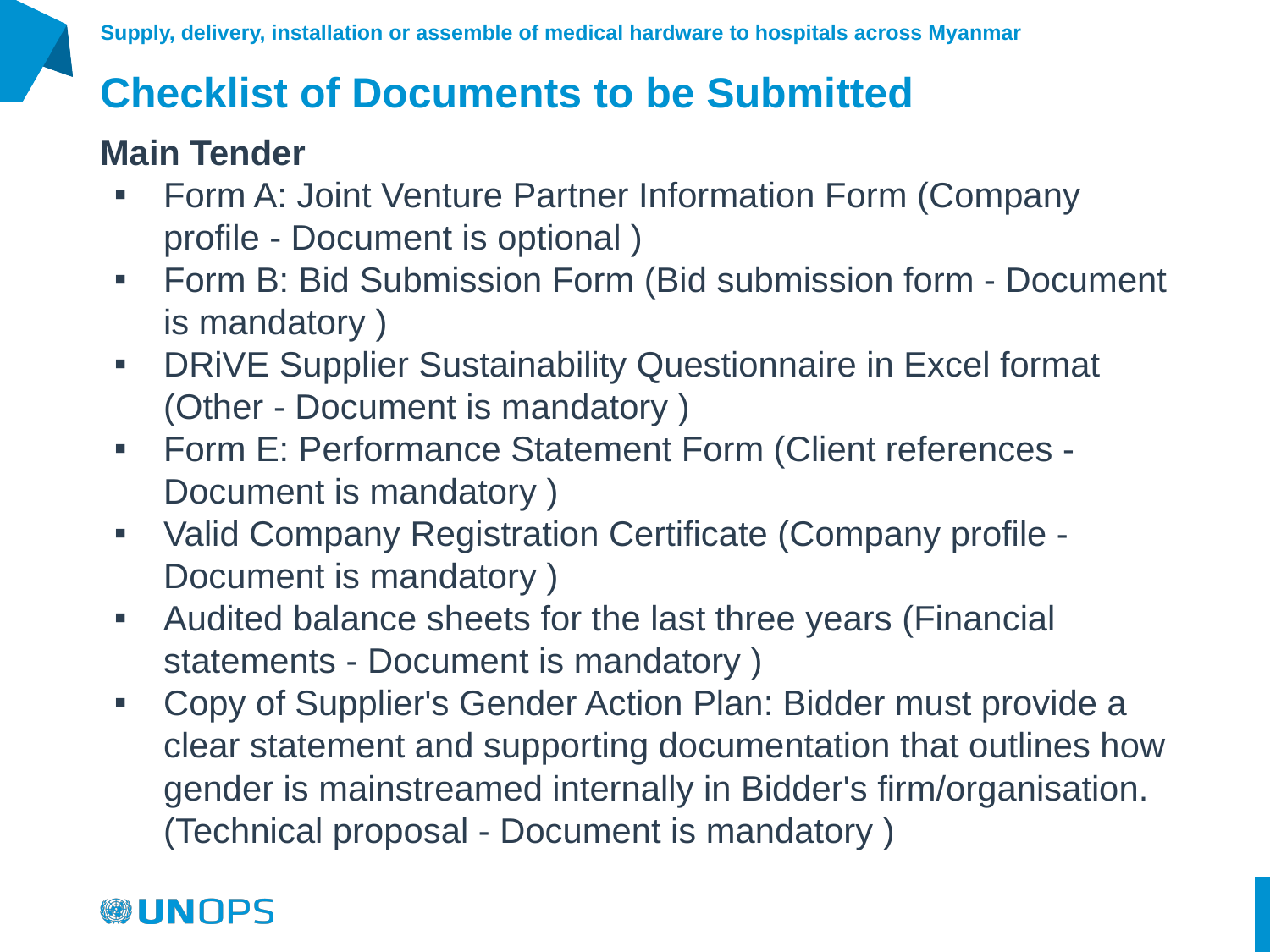

# Checklist of Documents to be Submitted
Supply, delivery, installation or assemble of medical hardware to hospitals across Myanmar
Main Tender
Form A: Joint Venture Partner Information Form (Company profile - Document is optional )
Form B: Bid Submission Form (Bid submission form - Document is mandatory )
DRiVE Supplier Sustainability Questionnaire in Excel format (Other - Document is mandatory )
Form E: Performance Statement Form (Client references - Document is mandatory )
Valid Company Registration Certificate (Company profile - Document is mandatory )
Audited balance sheets for the last three years (Financial statements - Document is mandatory )
Copy of Supplier's Gender Action Plan: Bidder must provide a clear statement and supporting documentation that outlines how gender is mainstreamed internally in Bidder's firm/organisation. (Technical proposal - Document is mandatory )